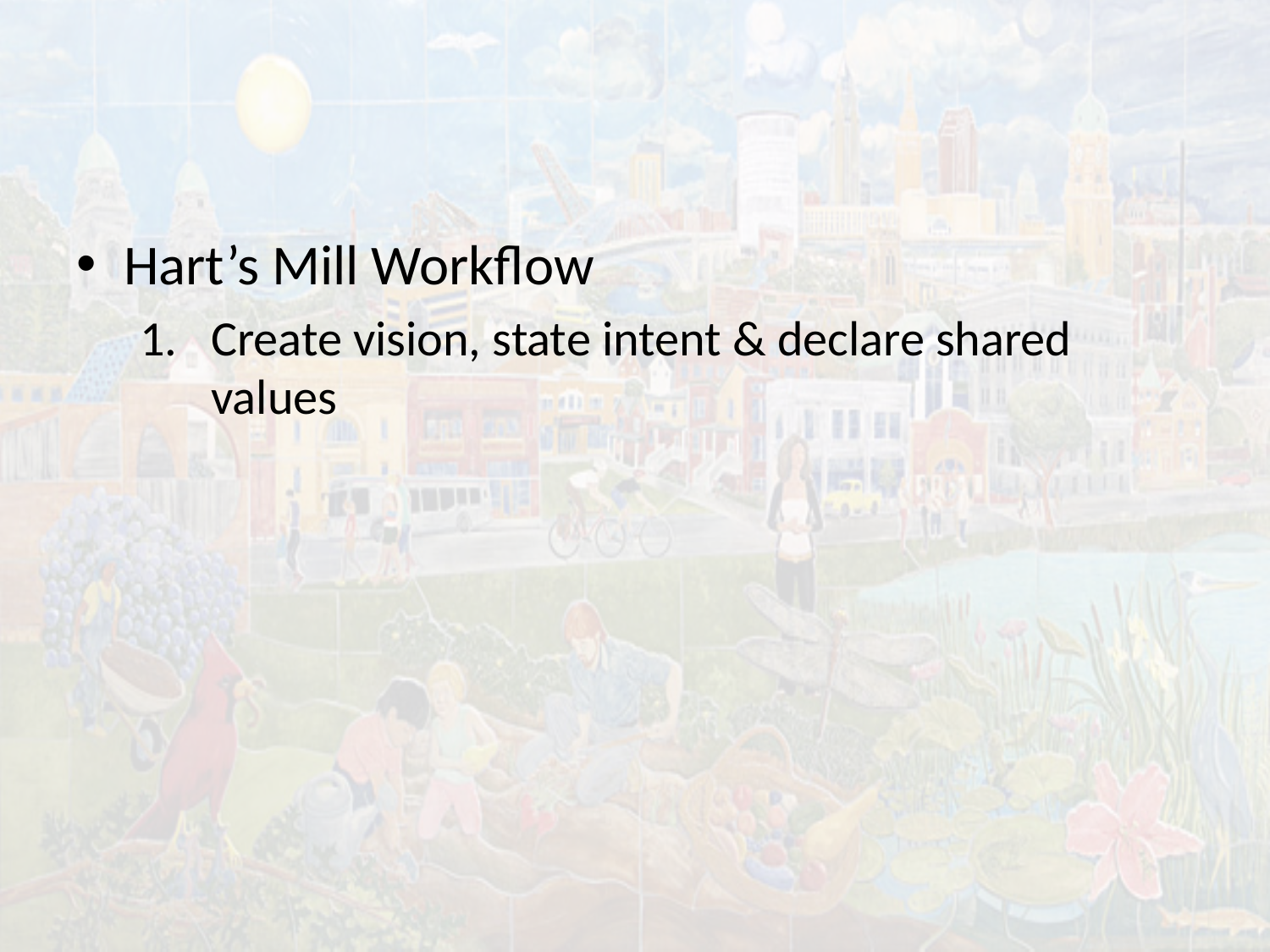

#
Hart’s Mill Workflow
Create vision, state intent & declare shared values